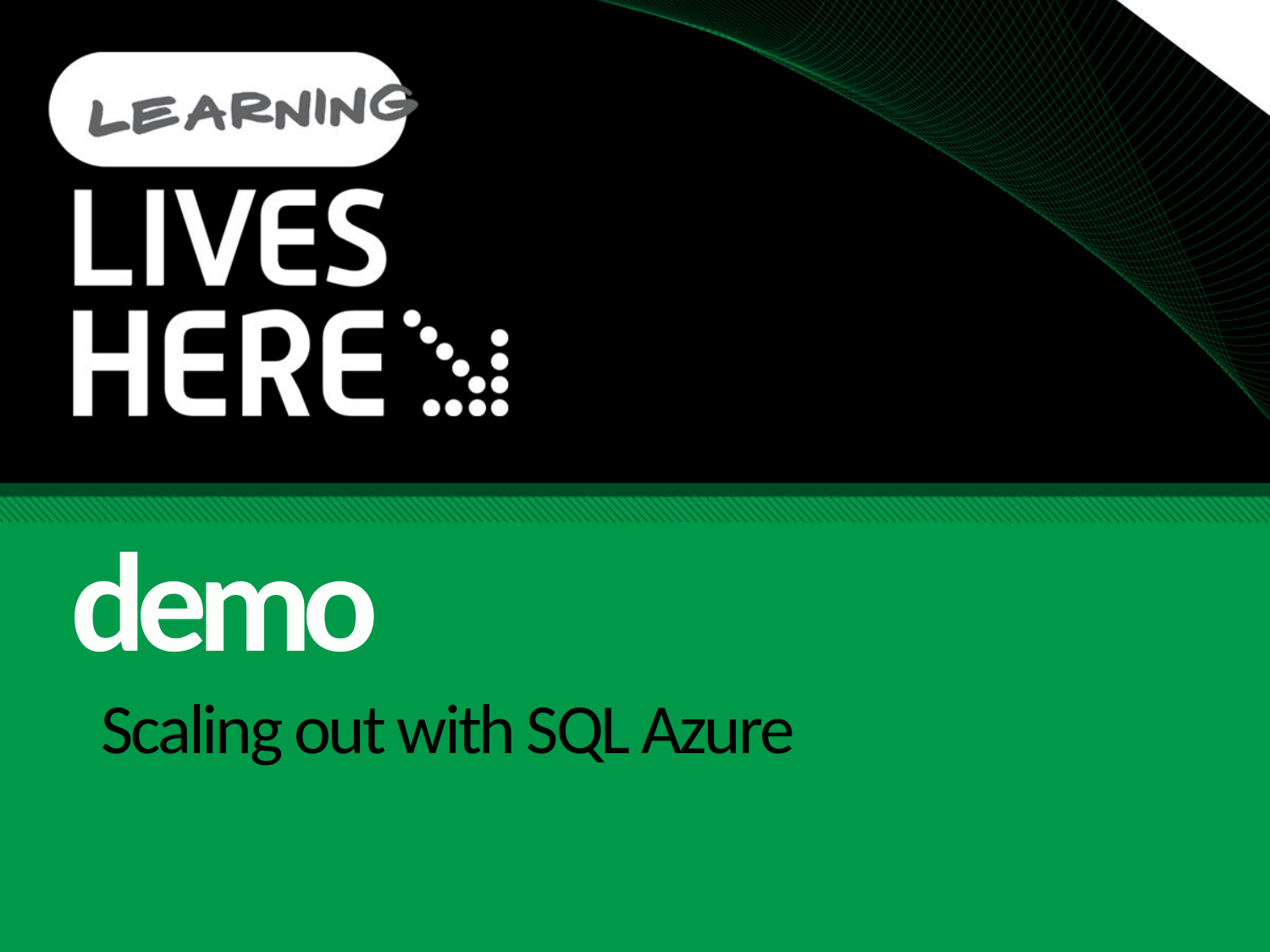

demo
# Scaling out with SQL Azure